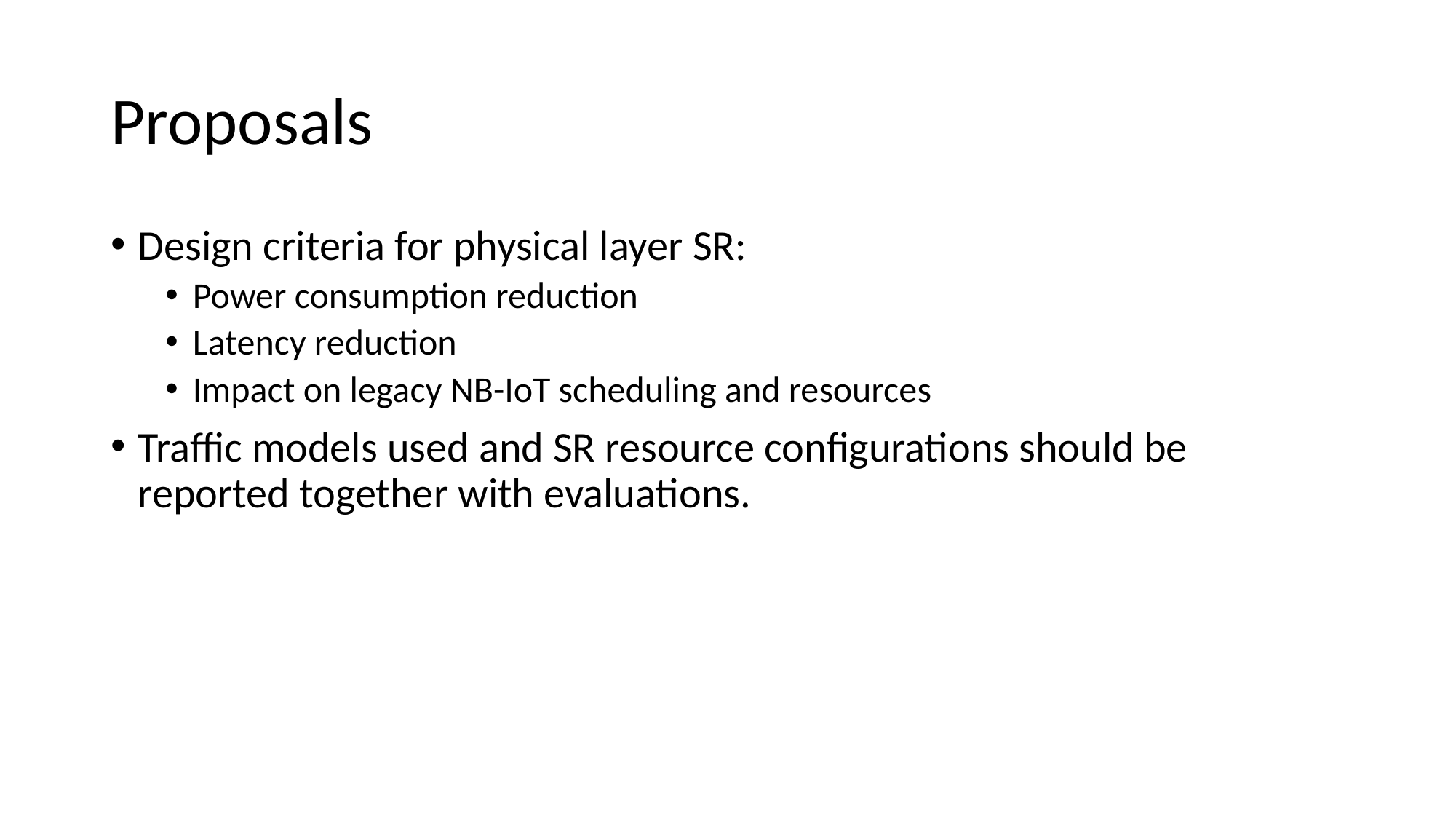

# Proposals
Design criteria for physical layer SR:
Power consumption reduction
Latency reduction
Impact on legacy NB-IoT scheduling and resources
Traffic models used and SR resource configurations should be reported together with evaluations.